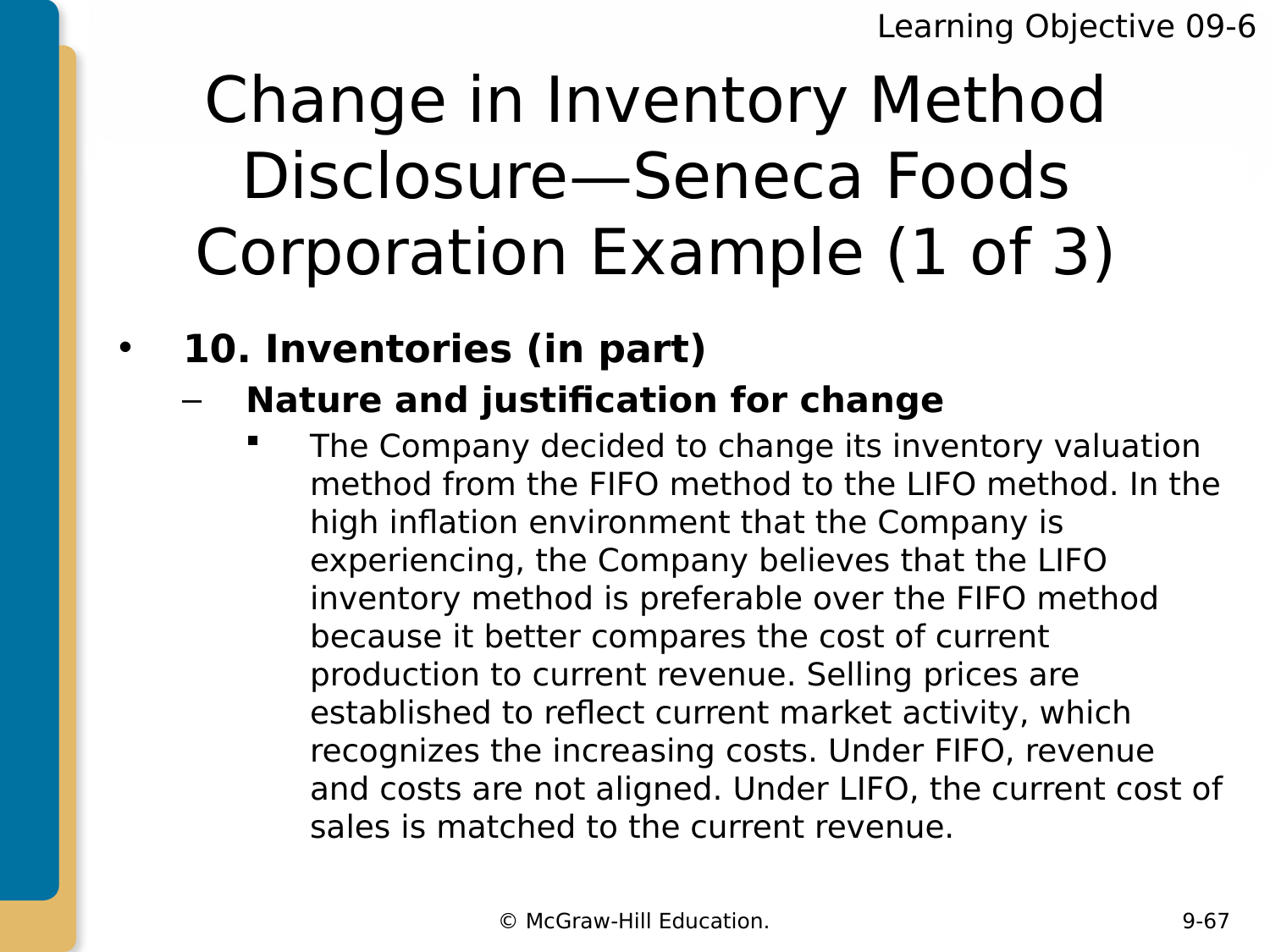

Learning Objective 09-6
# Change in Inventory Method Disclosure—Seneca Foods Corporation Example (1 of 3)
10. Inventories (in part)
Nature and justification for change
The Company decided to change its inventory valuation method from the FIFO method to the LIFO method. In the high inflation environment that the Company is experiencing, the Company believes that the LIFO inventory method is preferable over the FIFO method because it better compares the cost of current production to current revenue. Selling prices are established to reflect current market activity, which recognizes the increasing costs. Under FIFO, revenue and costs are not aligned. Under LIFO, the current cost of sales is matched to the current revenue.